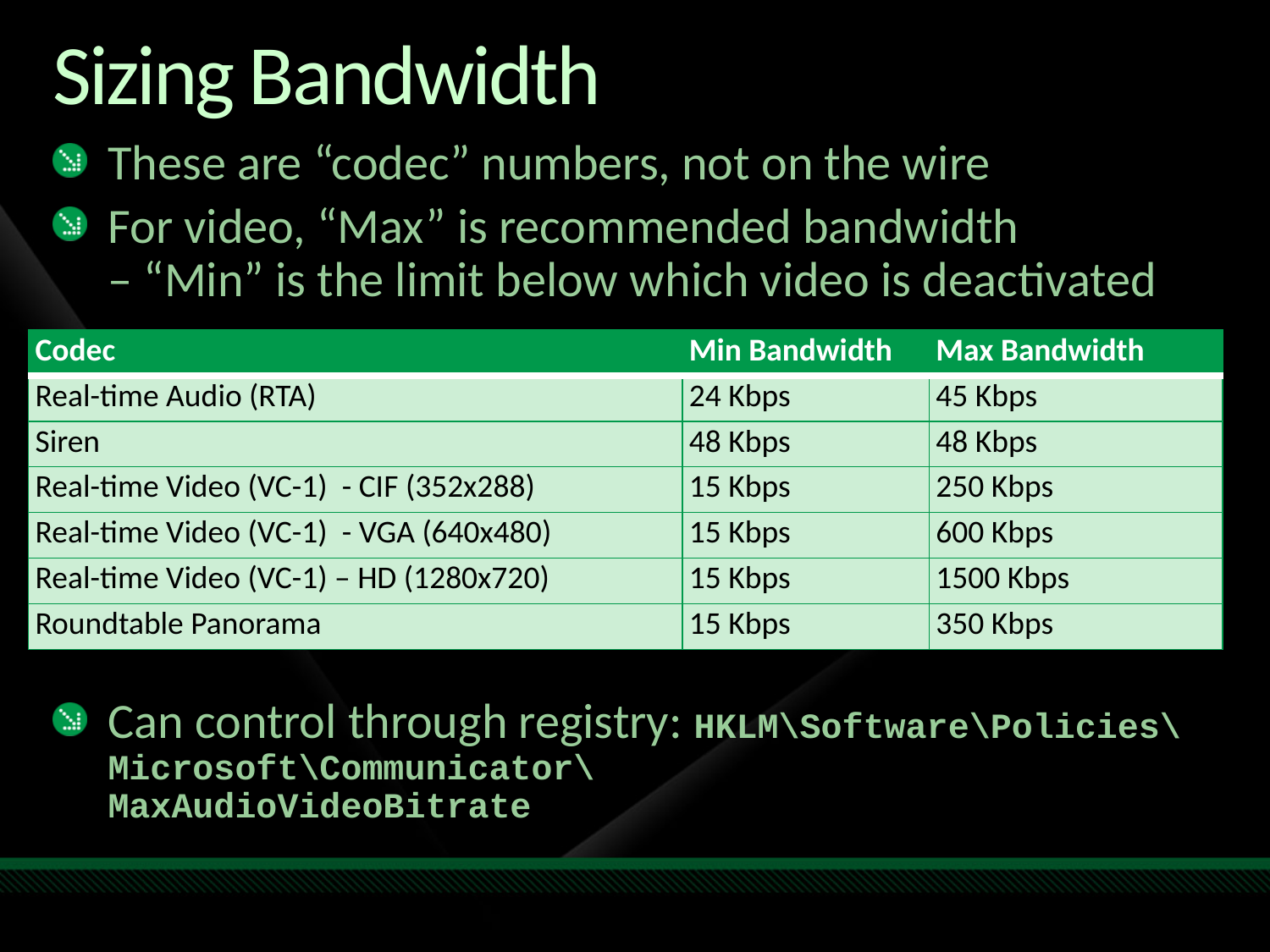

# Sizing Bandwidth
These are “codec” numbers, not on the wire
For video, “Max” is recommended bandwidth
– “Min” is the limit below which video is deactivated

Can control through registry: HKLM\Software\Policies\Microsoft\Communicator\
MaxAudioVideoBitrate
| Codec | Min Bandwidth | Max Bandwidth |
| --- | --- | --- |
| Real-time Audio (RTA) | 24 Kbps | 45 Kbps |
| Siren | 48 Kbps | 48 Kbps |
| Real-time Video (VC-1)  - CIF (352x288) | 15 Kbps | 250 Kbps |
| Real-time Video (VC-1)  - VGA (640x480) | 15 Kbps | 600 Kbps |
| Real-time Video (VC-1) – HD (1280x720) | 15 Kbps | 1500 Kbps |
| Roundtable Panorama | 15 Kbps | 350 Kbps |